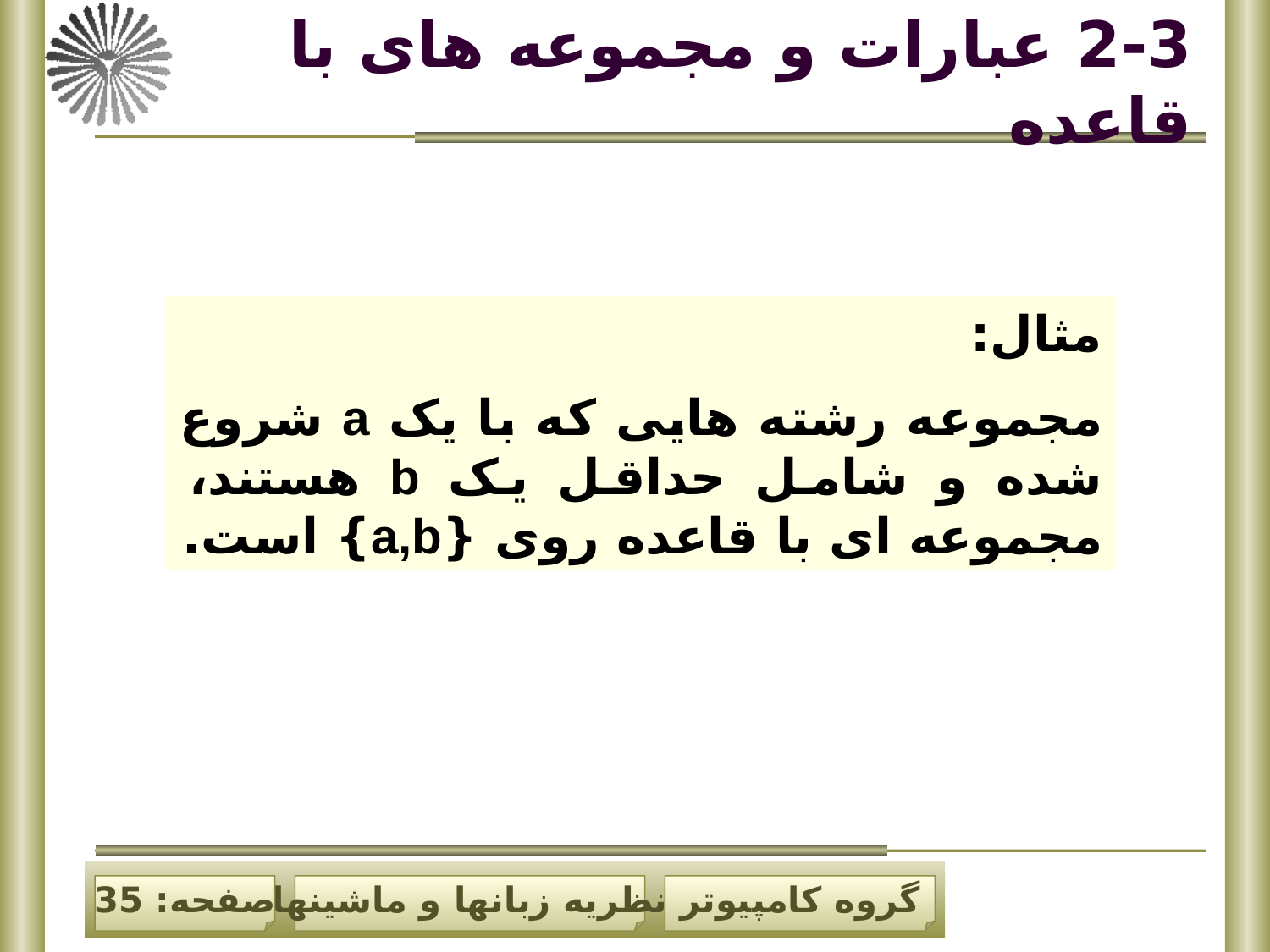

# 2-3 عبارات و مجموعه های با قاعده
مثال:
مجموعه رشته هایی که با یک a شروع شده و شامل حداقل یک b هستند، مجموعه ای با قاعده روی {a,b} است.